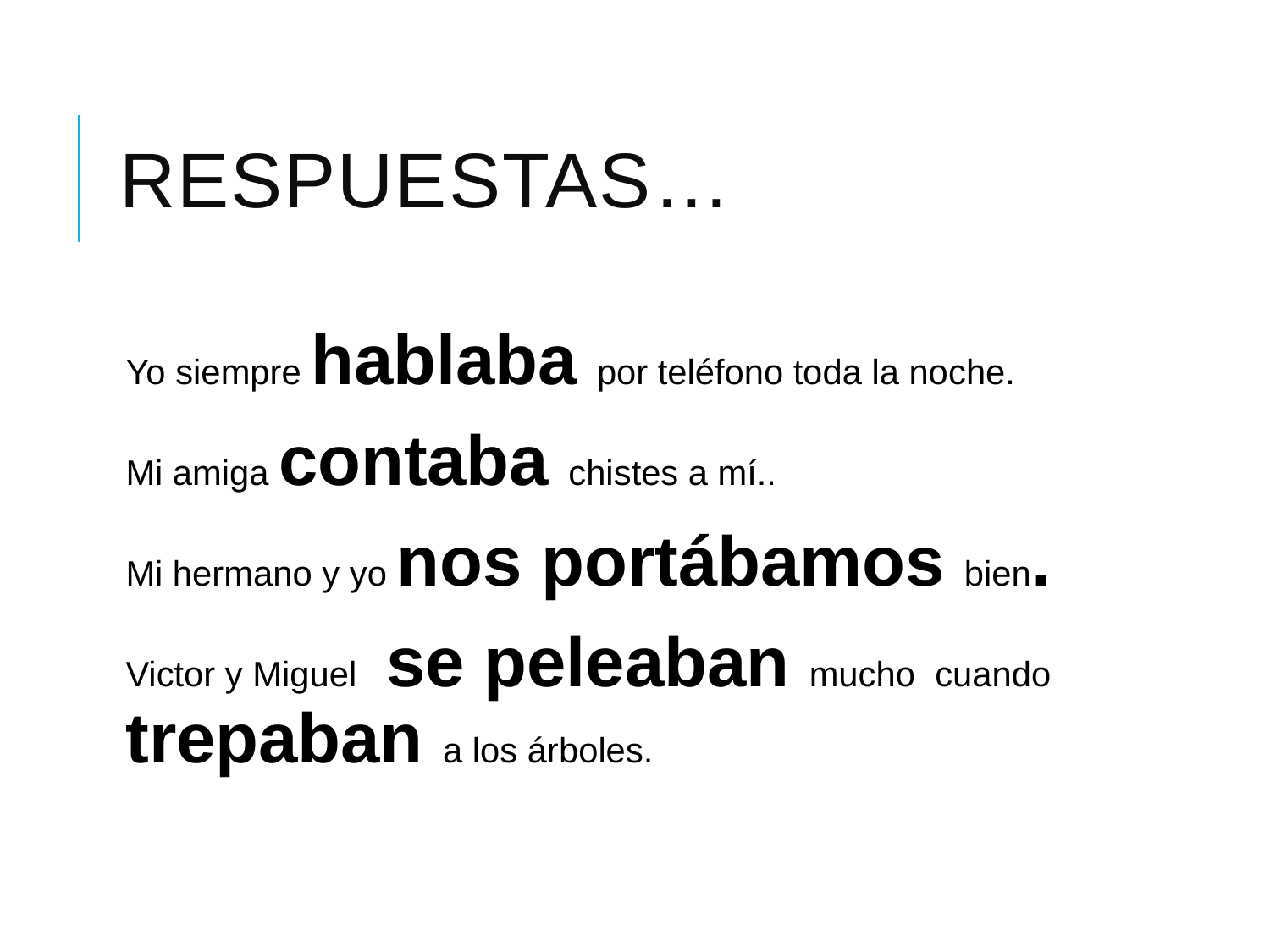

# Respuestas…
Yo siempre hablaba por teléfono toda la noche.
Mi amiga contaba chistes a mí..
Mi hermano y yo nos portábamos bien.
Victor y Miguel  se peleaban mucho  cuando trepaban a los árboles.